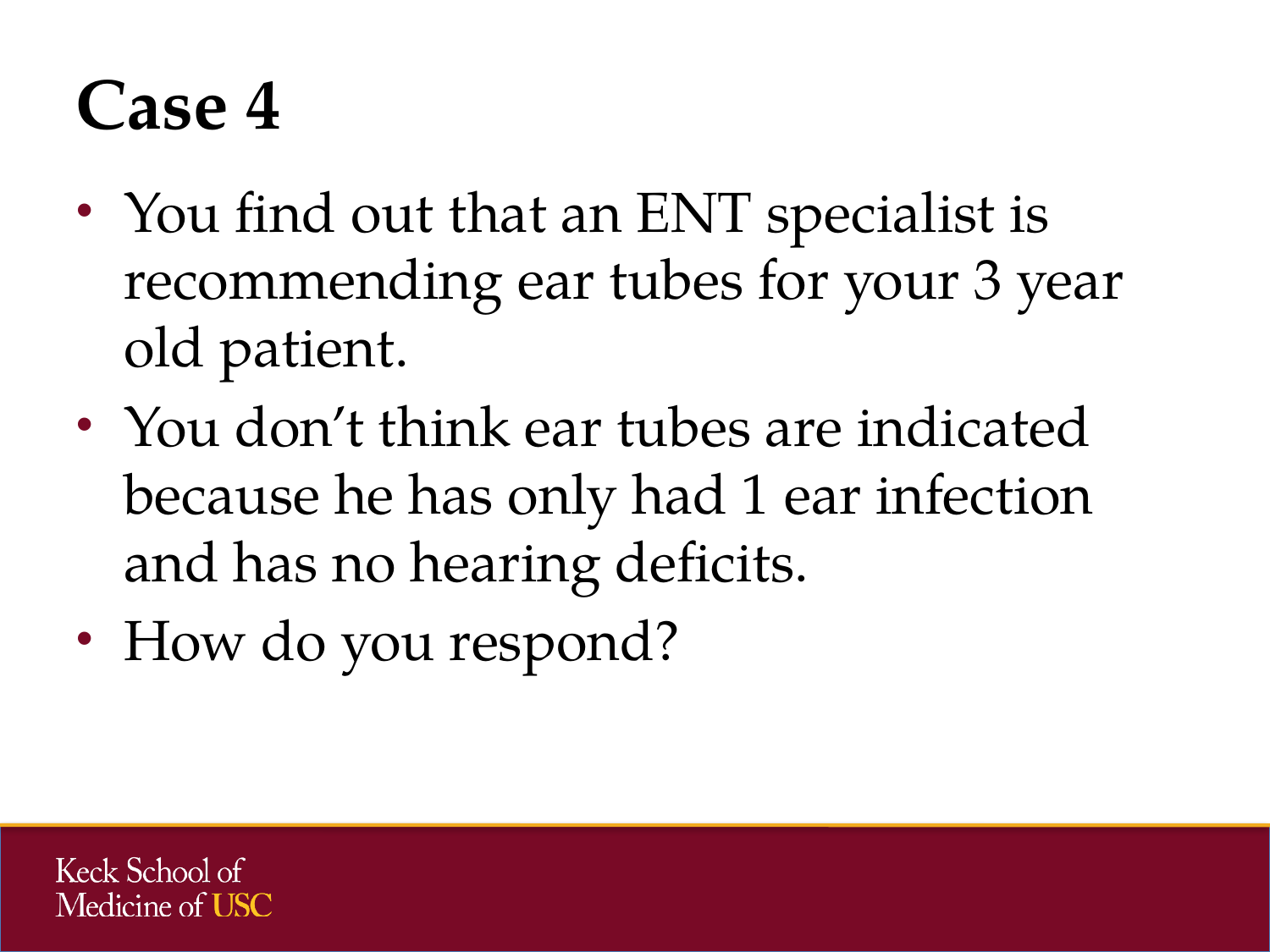

# Case 4
You find out that an ENT specialist is recommending ear tubes for your 3 year old patient.
You don’t think ear tubes are indicated because he has only had 1 ear infection and has no hearing deficits.
How do you respond?